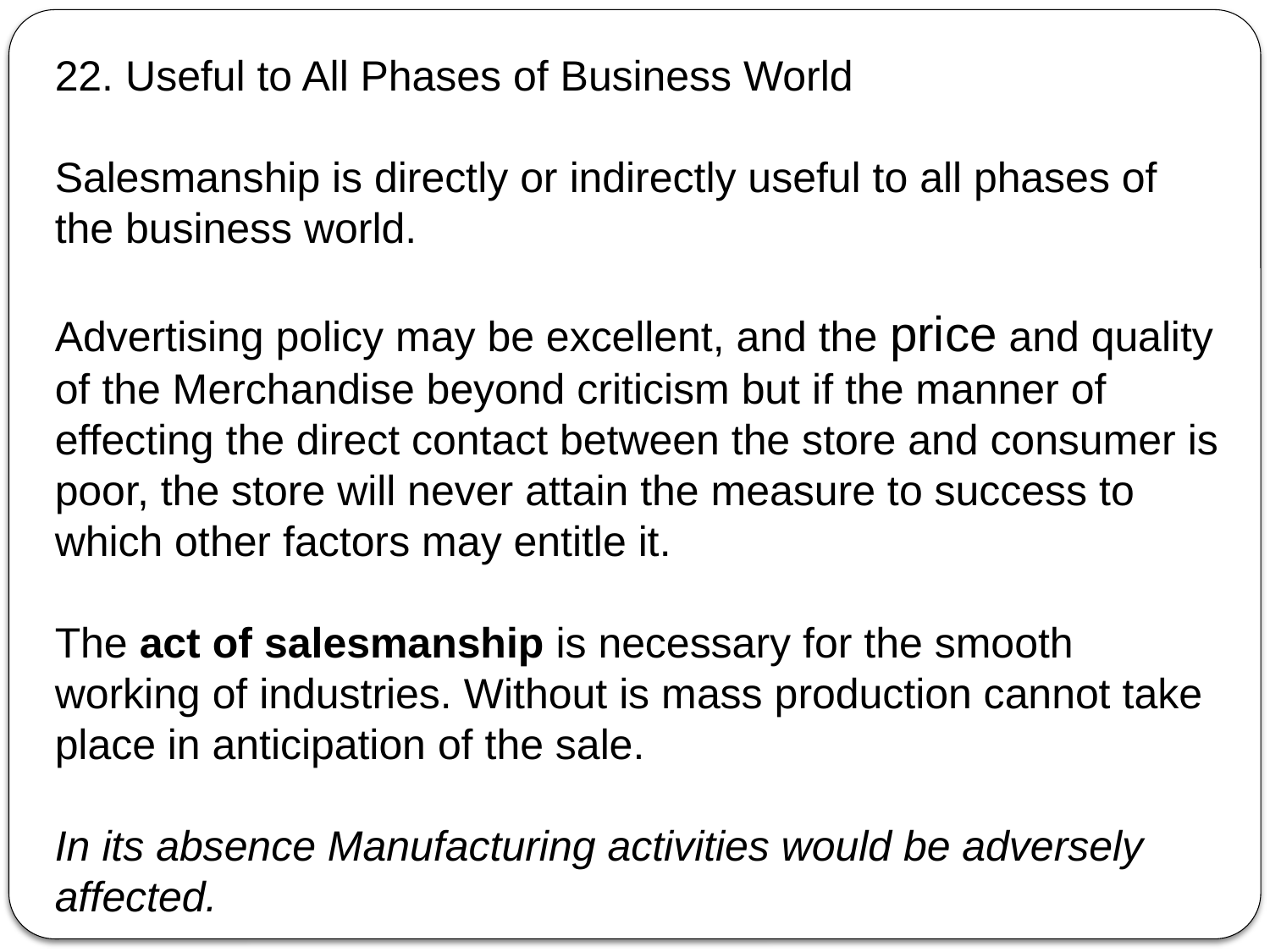

22. Useful to All Phases of Business World

Salesmanship is directly or indirectly useful to all phases of the business world.

Advertising policy may be excellent, and the price and quality of the Merchandise beyond criticism but if the manner of effecting the direct contact between the store and consumer is poor, the store will never attain the measure to success to which other factors may entitle it.

The act of salesmanship is necessary for the smooth working of industries. Without is mass production cannot take place in anticipation of the sale.

In its absence Manufacturing activities would be adversely affected.